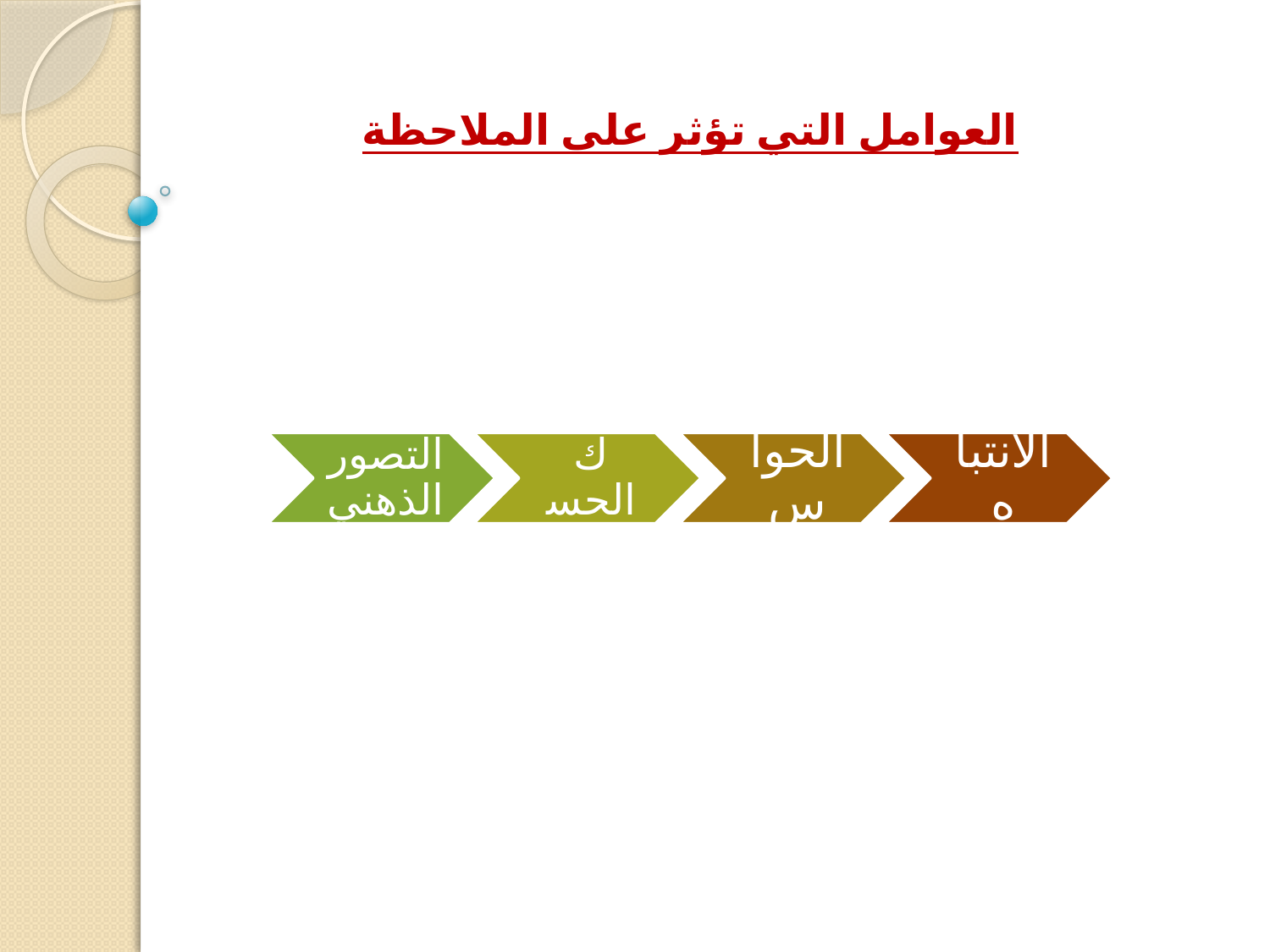

العوامل التي تؤثر على الملاحظة
التصور الذهني
الادراك الحسي
الحواس
الانتباه